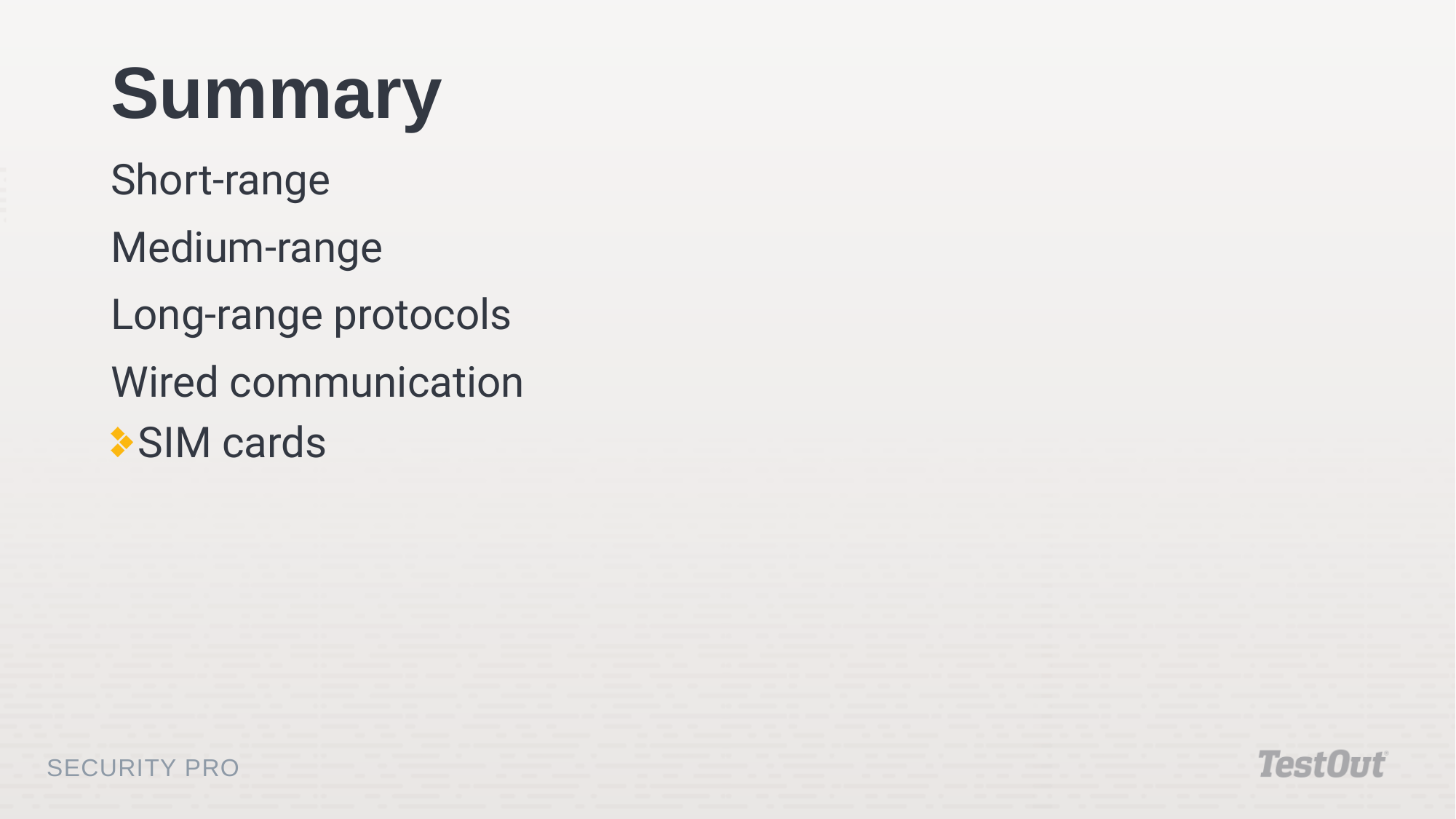

# Summary
Short-range
Medium-range
Long-range protocols
Wired communication
SIM cards
Security Pro